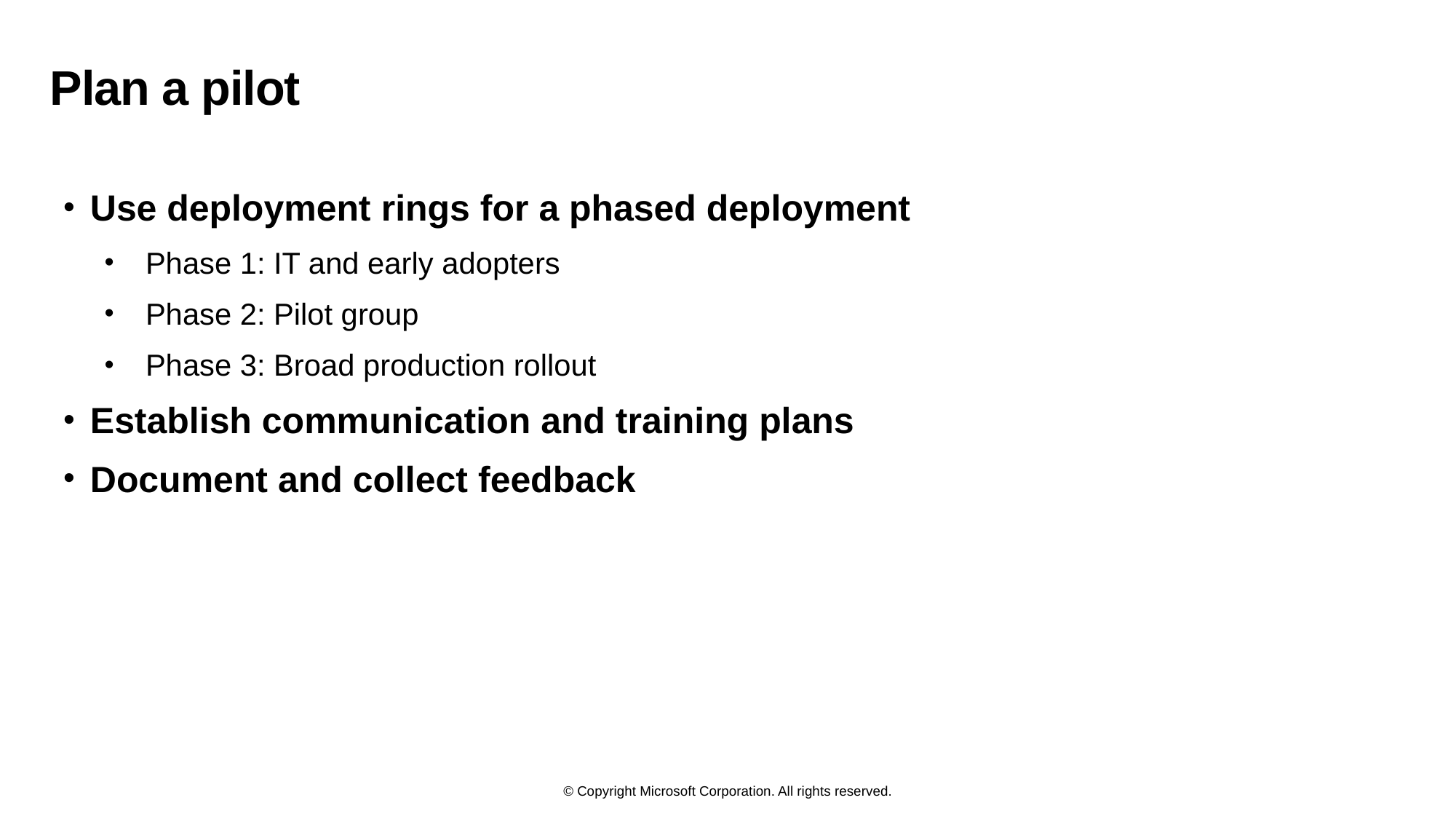

# Plan a pilot
Use deployment rings for a phased deployment
Phase 1: IT and early adopters
Phase 2: Pilot group
Phase 3: Broad production rollout
Establish communication and training plans
Document and collect feedback